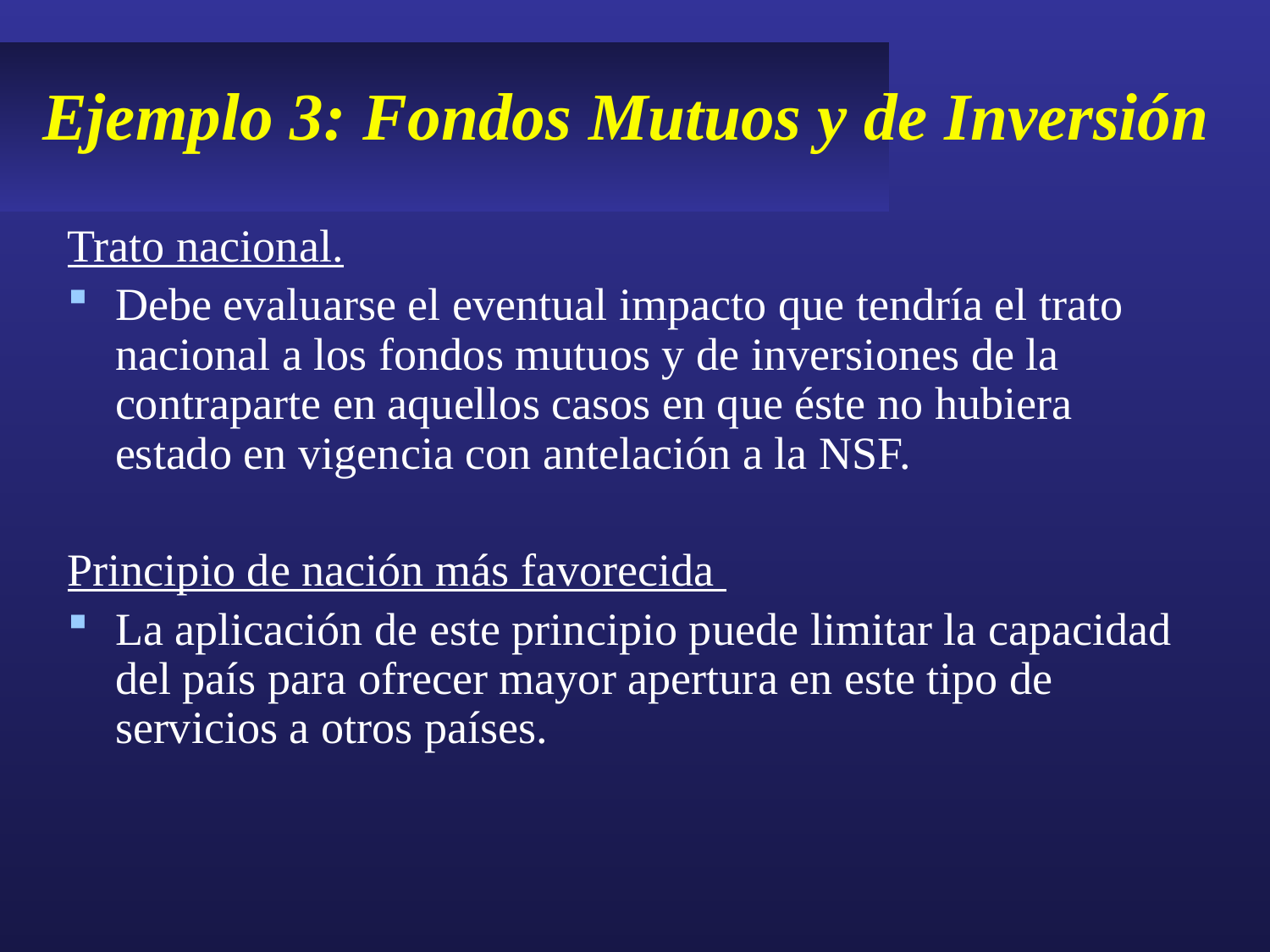

# Ejemplo 3: Fondos Mutuos y de Inversión

Trato nacional.
Debe evaluarse el eventual impacto que tendría el trato nacional a los fondos mutuos y de inversiones de la contraparte en aquellos casos en que éste no hubiera estado en vigencia con antelación a la NSF.

Principio de nación más favorecida
La aplicación de este principio puede limitar la capacidad del país para ofrecer mayor apertura en este tipo de servicios a otros países.